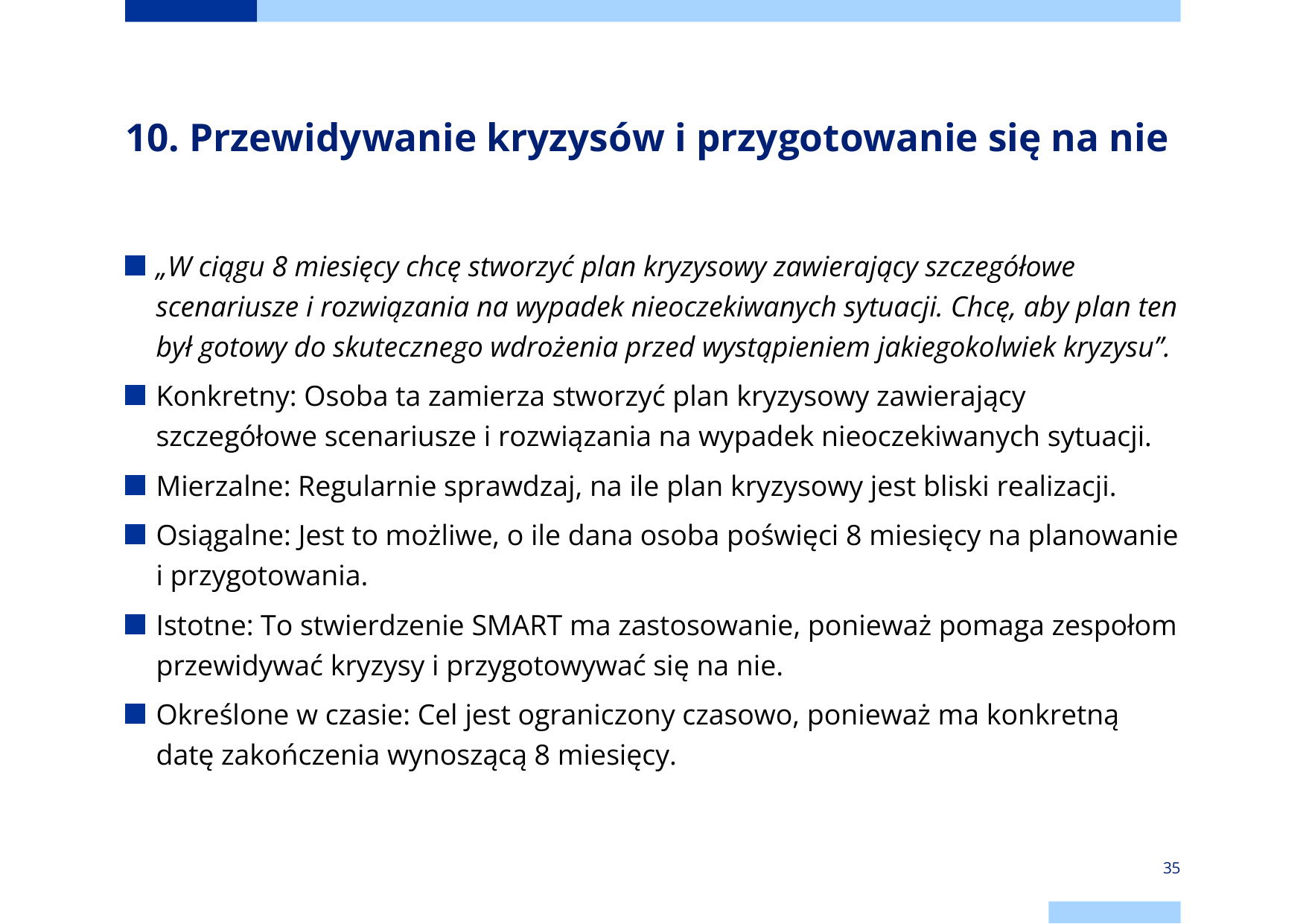

# 10. Przewidywanie kryzysów i przygotowanie się na nie
„W ciągu 8 miesięcy chcę stworzyć plan kryzysowy zawierający szczegółowe scenariusze i rozwiązania na wypadek nieoczekiwanych sytuacji. Chcę, aby plan ten był gotowy do skutecznego wdrożenia przed wystąpieniem jakiegokolwiek kryzysu”.
Konkretny: Osoba ta zamierza stworzyć plan kryzysowy zawierający szczegółowe scenariusze i rozwiązania na wypadek nieoczekiwanych sytuacji.
Mierzalne: Regularnie sprawdzaj, na ile plan kryzysowy jest bliski realizacji.
Osiągalne: Jest to możliwe, o ile dana osoba poświęci 8 miesięcy na planowanie i przygotowania.
Istotne: To stwierdzenie SMART ma zastosowanie, ponieważ pomaga zespołom przewidywać kryzysy i przygotowywać się na nie.
Określone w czasie: Cel jest ograniczony czasowo, ponieważ ma konkretną datę zakończenia wynoszącą 8 miesięcy.

35